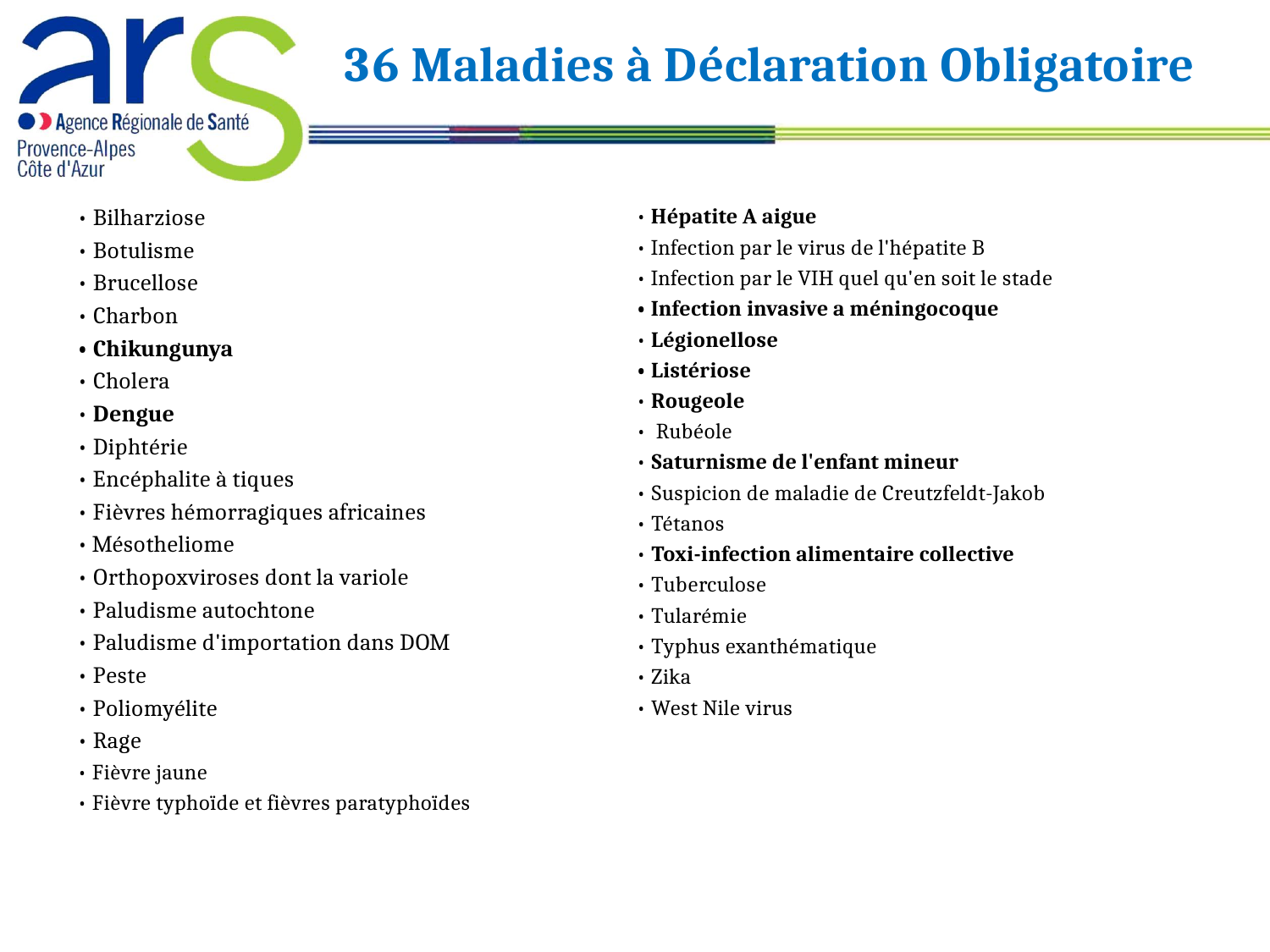

36 Maladies à Déclaration Obligatoire
• Bilharziose
• Botulisme
• Brucellose
• Charbon
• Chikungunya
• Cholera
• Dengue
• Diphtérie
• Encéphalite à tiques
• Fièvres hémorragiques africaines
• Mésotheliome
• Orthopoxviroses dont la variole
• Paludisme autochtone
• Paludisme d'importation dans DOM
• Peste
• Poliomyélite
• Rage
• Fièvre jaune
• Fièvre typhoïde et fièvres paratyphoïdes
• Hépatite A aigue
• Infection par le virus de l'hépatite B
• Infection par le VIH quel qu'en soit le stade
• Infection invasive a méningocoque
• Légionellose
• Listériose
• Rougeole
•  Rubéole
• Saturnisme de l'enfant mineur
• Suspicion de maladie de Creutzfeldt-Jakob
• Tétanos
• Toxi-infection alimentaire collective
• Tuberculose
• Tularémie
• Typhus exanthématique
• Zika
• West Nile virus